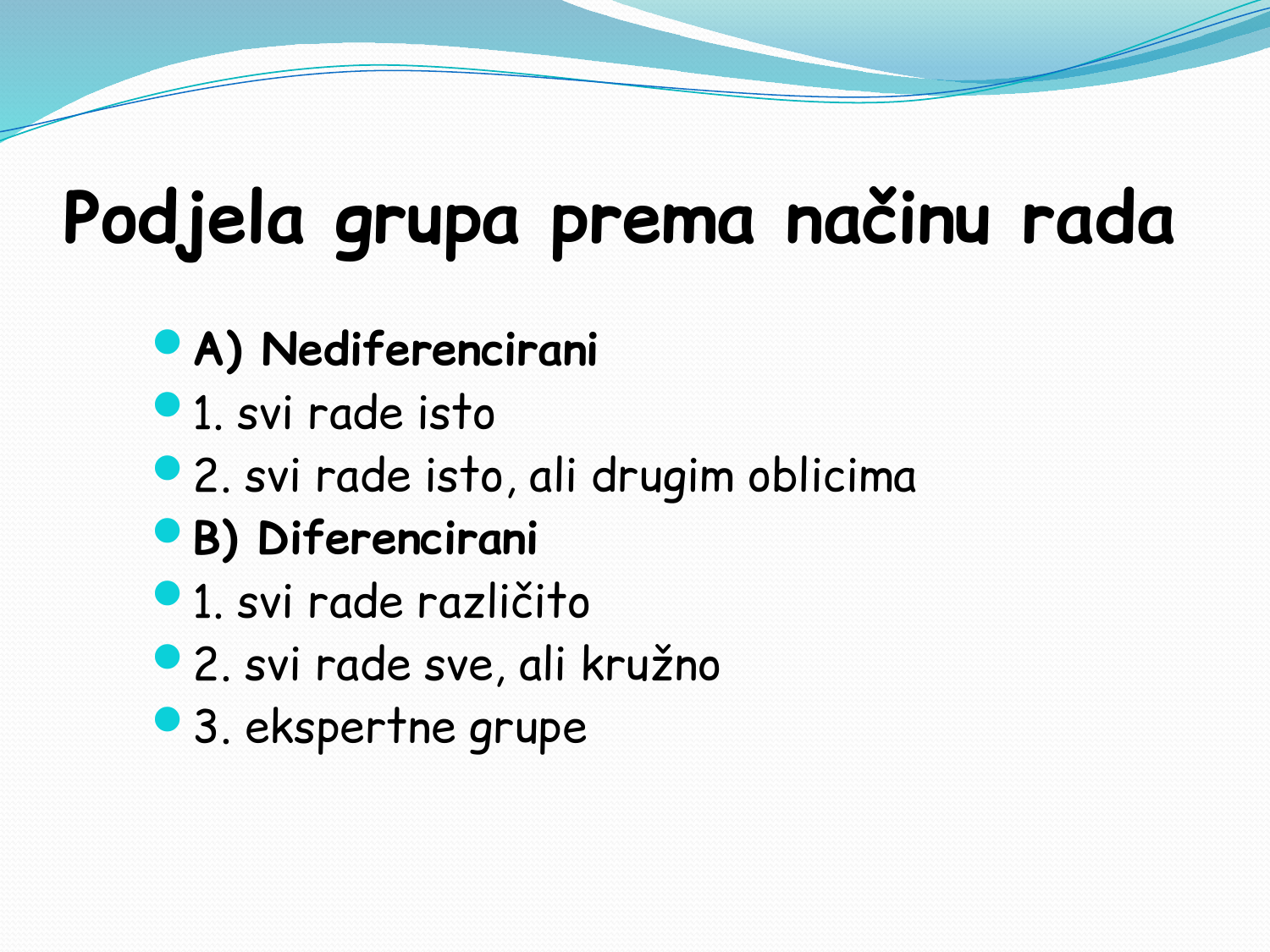

# Podjela grupa prema načinu rada

A) Nediferencirani
1. svi rade isto
2. svi rade isto, ali drugim oblicima
B) Diferencirani
1. svi rade različito
2. svi rade sve, ali kružno
3. ekspertne grupe